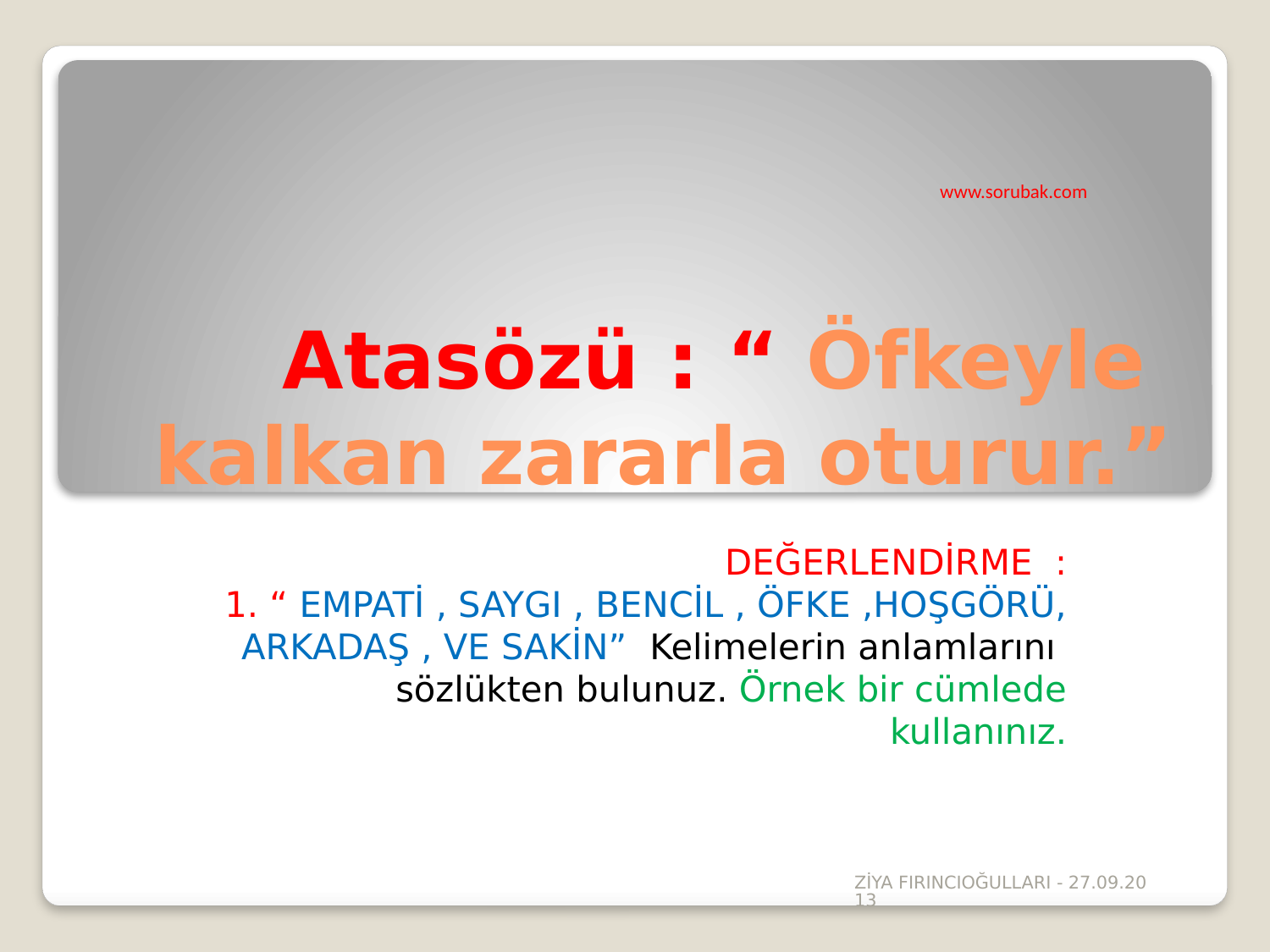

www.sorubak.com
# Atasözü : “ Öfkeyle  kalkan zararla oturur.”
DEĞERLENDİRME  :
1. “ EMPATİ , SAYGI , BENCİL , ÖFKE ,HOŞGÖRÜ, ARKADAŞ , VE SAKİN”  Kelimelerin anlamlarını  sözlükten bulunuz. Örnek bir cümlede kullanınız.
ZİYA FIRINCIOĞULLARI - 27.09.2013